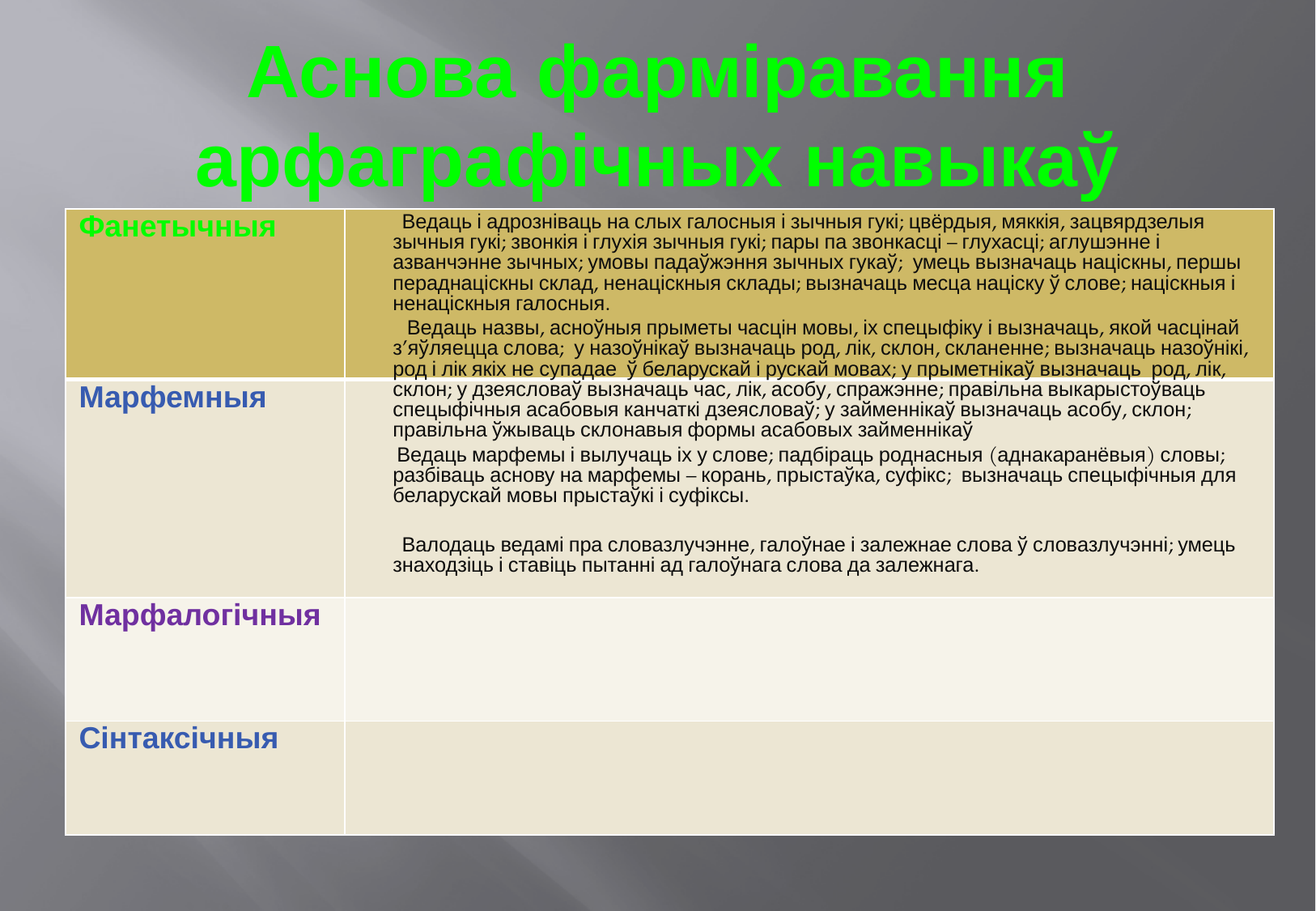

# Аснова фарміравання арфаграфічных навыкаў

          Ведаць і адрозніваць на слых галосныя і зычныя гукі; цвёрдыя, мяккія, зацвярдзелыя зычныя гукі; звонкія і глухія зычныя гукі; пары па звонкасці – глухасці; аглушэнне і азванчэнне зычных; умовы падаўжэння зычных гукаў;  умець вызначаць націскны, першы пераднаціскны склад, ненаціскныя склады; вызначаць месца націску ў слове; націскныя і ненаціскныя галосныя.
           Ведаць назвы, асноўныя прыметы часцін мовы, іх спецыфіку і вызначаць, якой часцінай з’яўляецца слова;  у назоўнікаў вызначаць род, лік, склон, скланенне; вызначаць назоўнікі, род і лік якіх не супадае  ў беларускай і рускай мовах; у прыметнікаў вызначаць  род, лік, склон; у дзеясловаў вызначаць час, лік, асобу, спражэнне; правільна выкарыстоўваць спецыфічныя асабовыя канчаткі дзеясловаў; у займеннікаў вызначаць асобу, склон; правільна ўжываць склонавыя формы асабовых займеннікаў
         Ведаць марфемы і вылучаць іх у слове; падбіраць роднасныя (аднакаранёвыя) словы; разбіваць аснову на марфемы – корань, прыстаўка, суфікс;  вызначаць спецыфічныя для беларускай мовы прыстаўкі і суфіксы.

          Валодаць ведамі пра словазлучэнне, галоўнае і залежнае слова ў словазлучэнні; умець знаходзіць і ставіць пытанні ад галоўнага слова да залежнага.

| Фанетычныя |  |
| --- | --- |
| Марфемныя |  |
| Марфалогічныя |  |
| Сінтаксічныя |  |